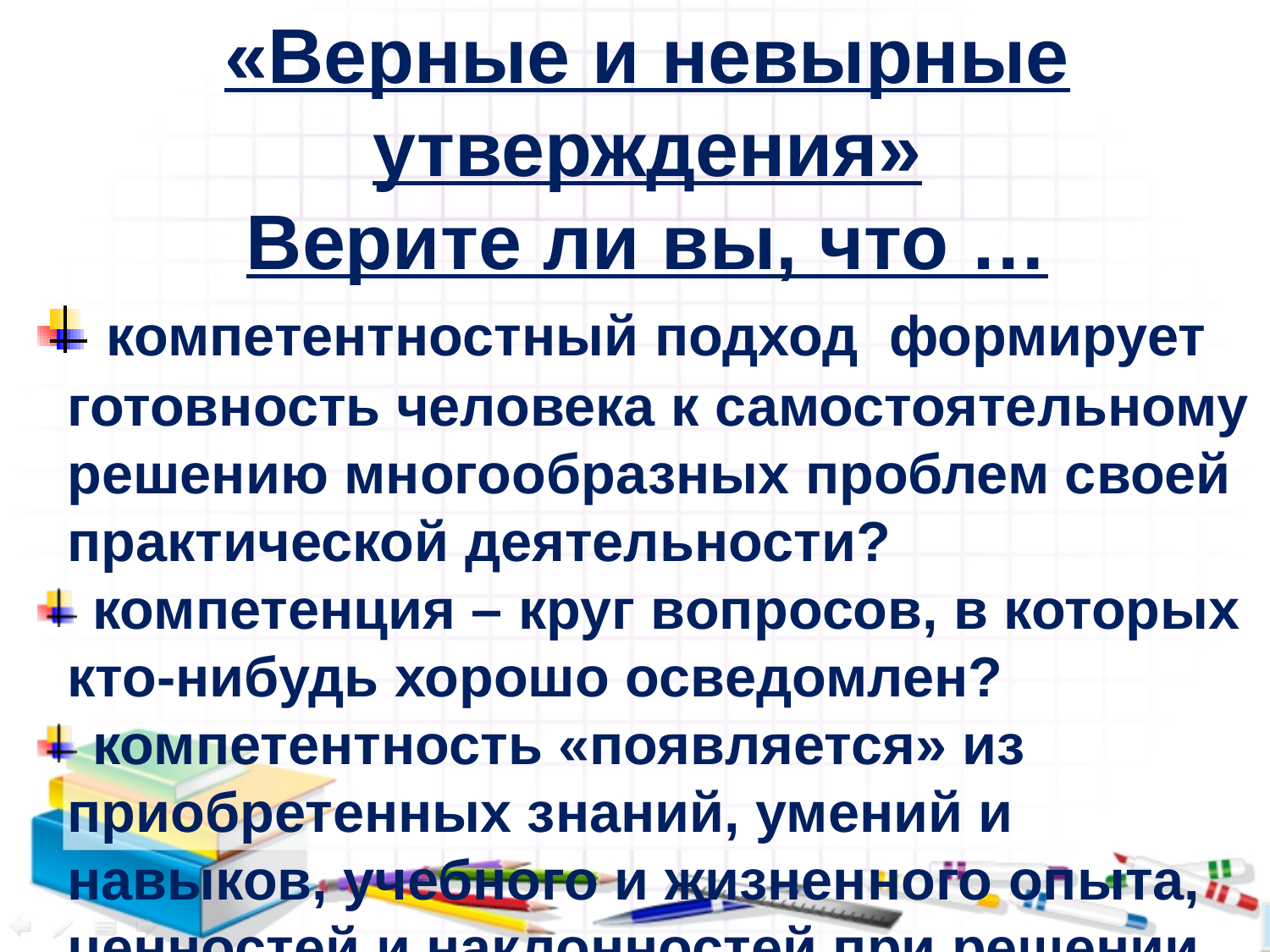

«Верные и невырные утверждения»
Верите ли вы, что …
 компетентностный подход  формирует готовность человека к самостоятельному решению многообразных проблем своей практической деятельности?
 компетенция – круг вопросов, в которых кто-нибудь хорошо осведомлен?
 компетентность «появляется» из приобретенных знаний, умений и навыков, учебного и жизненного опыта, ценностей и наклонностей при решении разнообразных проблем своей деятельности и общения?